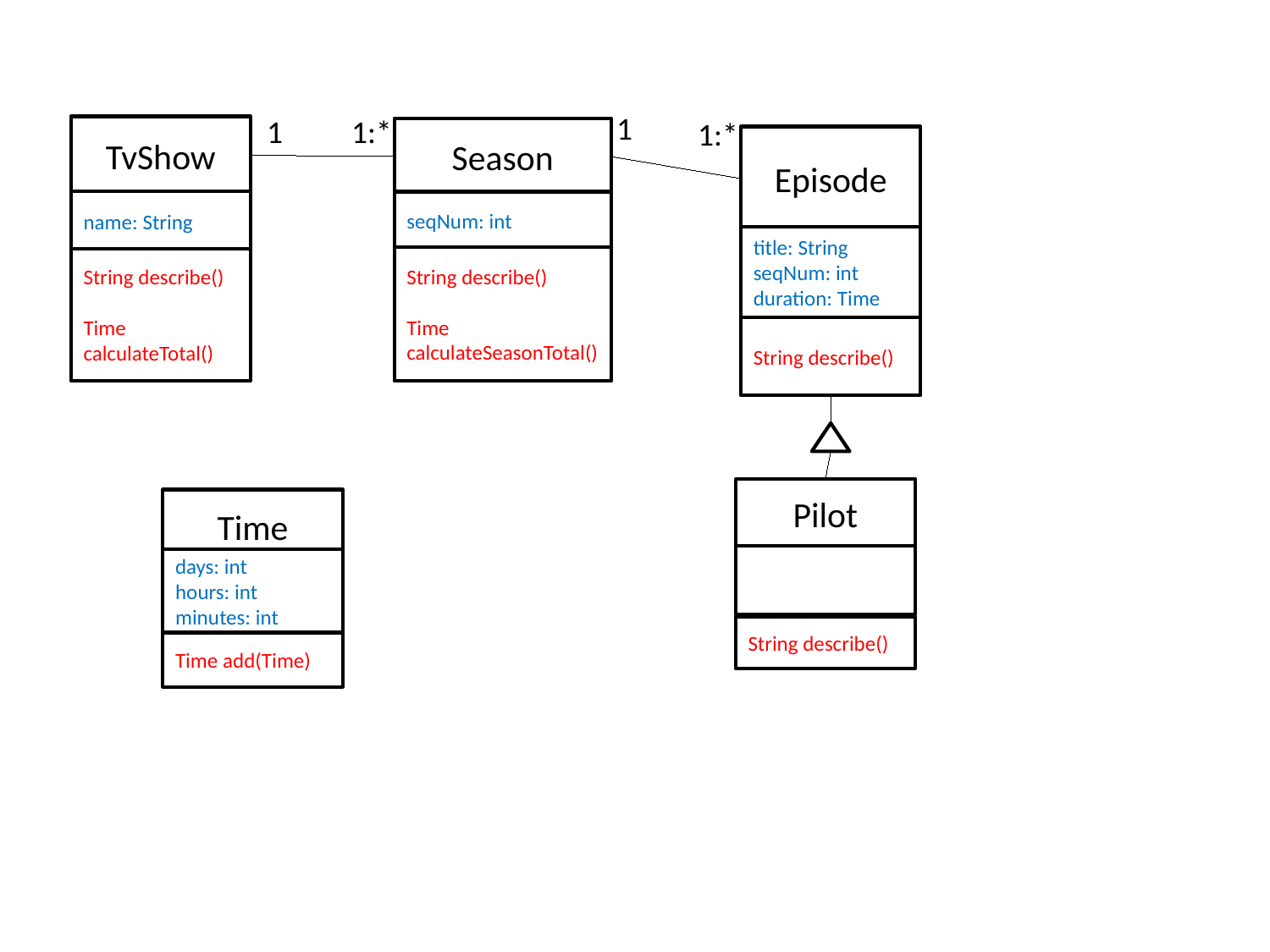

1
1
1:*
1:*
TvShow
name: String
String describe()

Time calculateTotal()
Season
seqNum: int
String describe()

Time calculateSeasonTotal()
Episode
title: String
seqNum: int
duration: Time
String describe()

Pilot

String describe()
Time
days: int
hours: int
minutes: int
Time add(Time)